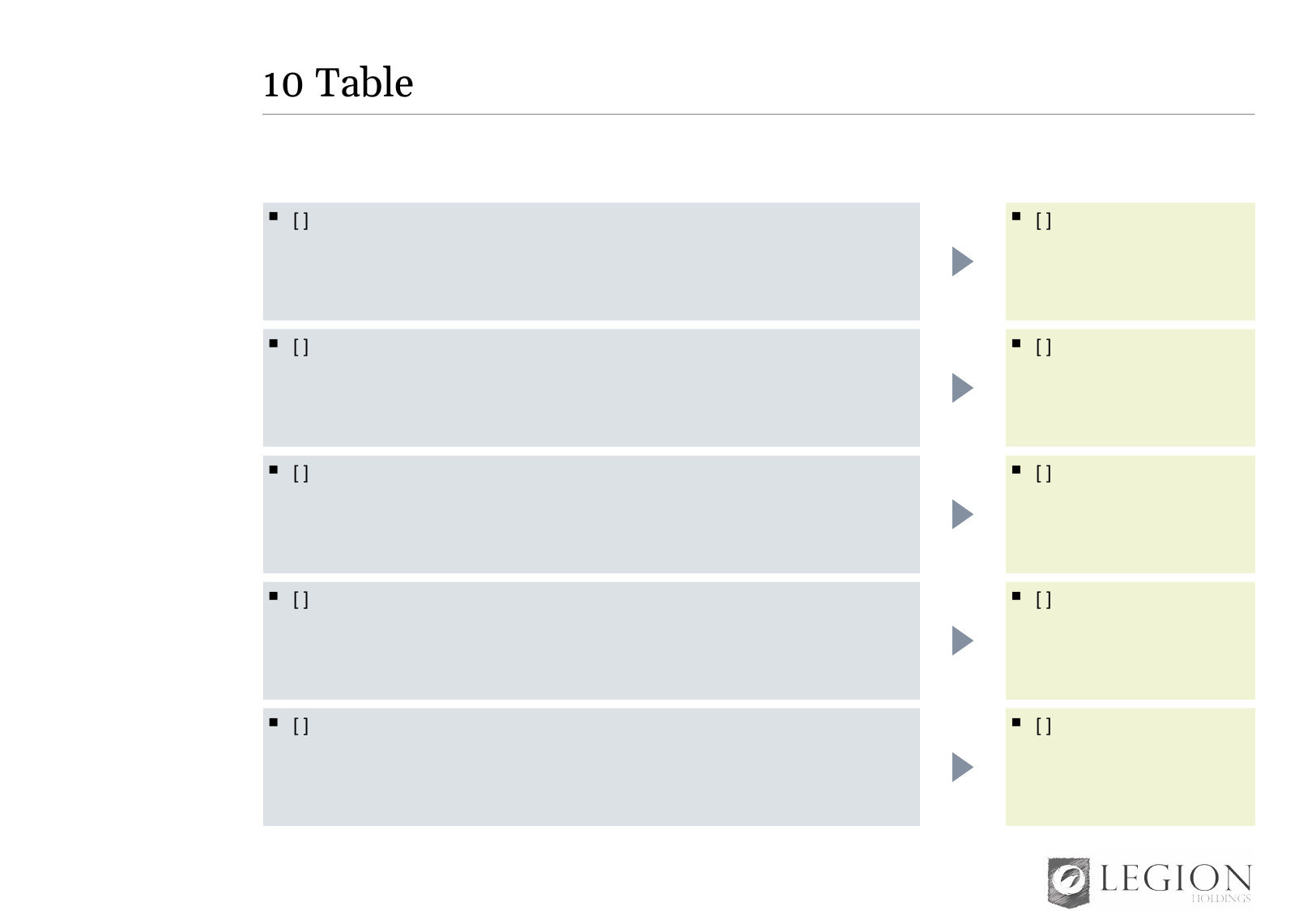

# 10 Table

[ ]
[ ]

[ ]
[ ]

[ ]
[ ]

[ ]
[ ]

[ ]
[ ]